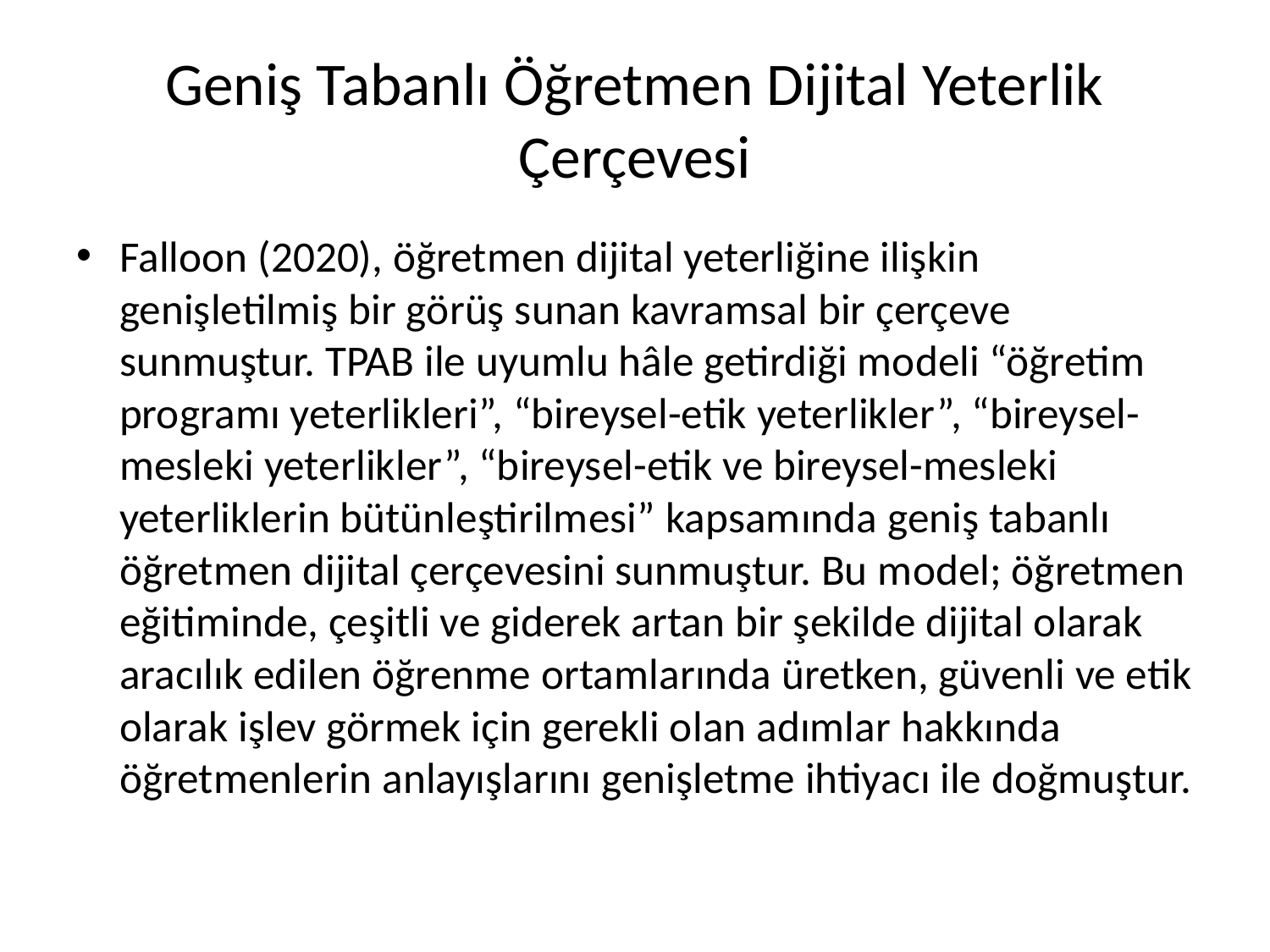

# Geniş Tabanlı Öğretmen Dijital Yeterlik Çerçevesi
Falloon (2020), öğretmen dijital yeterliğine ilişkin genişletilmiş bir görüş sunan kavramsal bir çerçeve sunmuştur. TPAB ile uyumlu hâle getirdiği modeli “öğretim programı yeterlikleri”, “bireysel-etik yeterlikler”, “bireysel-mesleki yeterlikler”, “bireysel-etik ve bireysel-mesleki yeterliklerin bütünleştirilmesi” kapsamında geniş tabanlı öğretmen dijital çerçevesini sunmuştur. Bu model; öğretmen eğitiminde, çeşitli ve giderek artan bir şekilde dijital olarak aracılık edilen öğrenme ortamlarında üretken, güvenli ve etik olarak işlev görmek için gerekli olan adımlar hakkında öğretmenlerin anlayışlarını genişletme ihtiyacı ile doğmuştur.